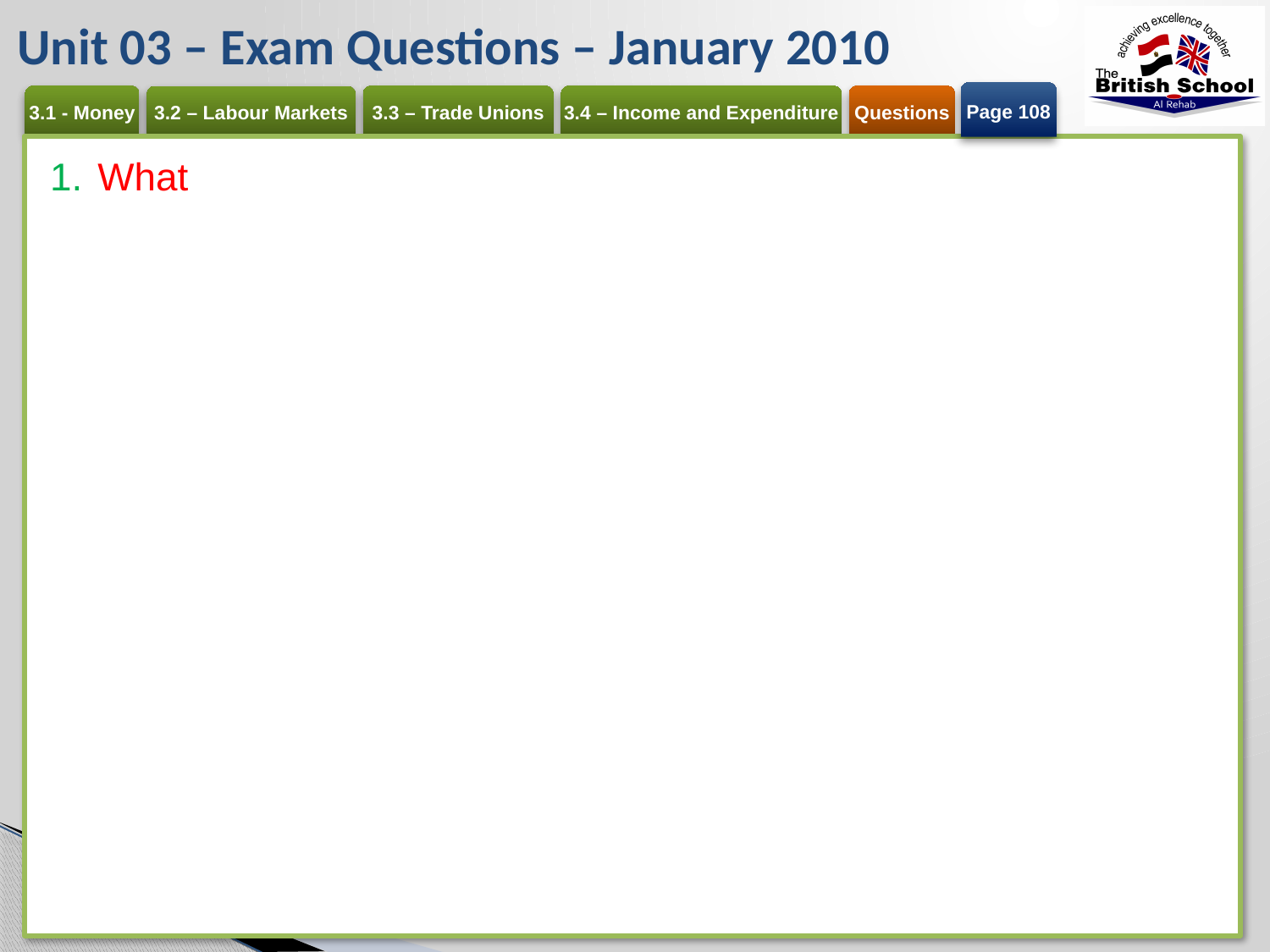

# Unit 03 – Exam Questions – January 2010
Page 108
What